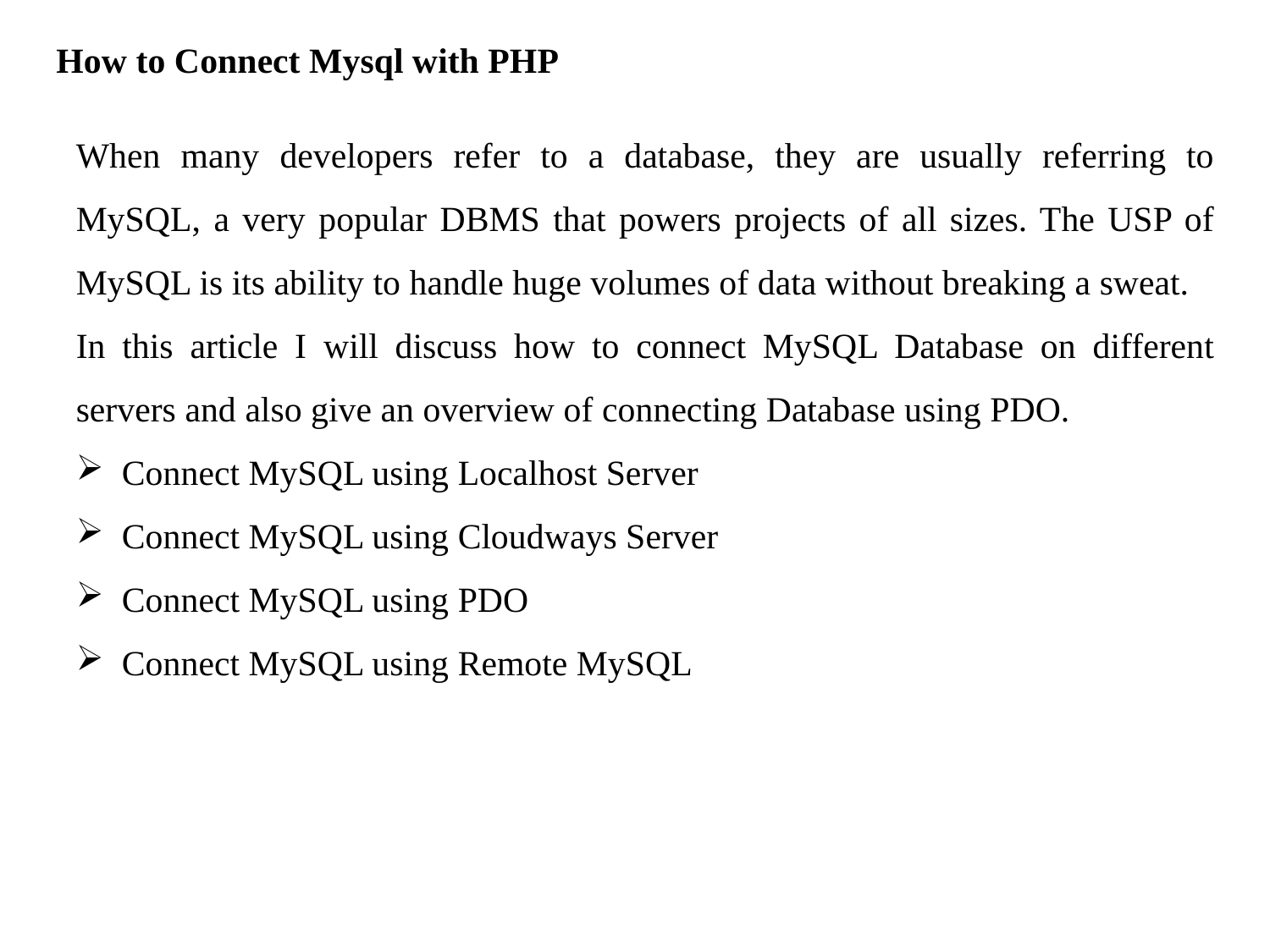

How to Connect Mysql with PHP
When many developers refer to a database, they are usually referring to MySQL, a very popular DBMS that powers projects of all sizes. The USP of MySQL is its ability to handle huge volumes of data without breaking a sweat.
In this article I will discuss how to connect MySQL Database on different servers and also give an overview of connecting Database using PDO.
  Connect MySQL using Localhost Server
  Connect MySQL using Cloudways Server
  Connect MySQL using PDO
  Connect MySQL using Remote MySQL